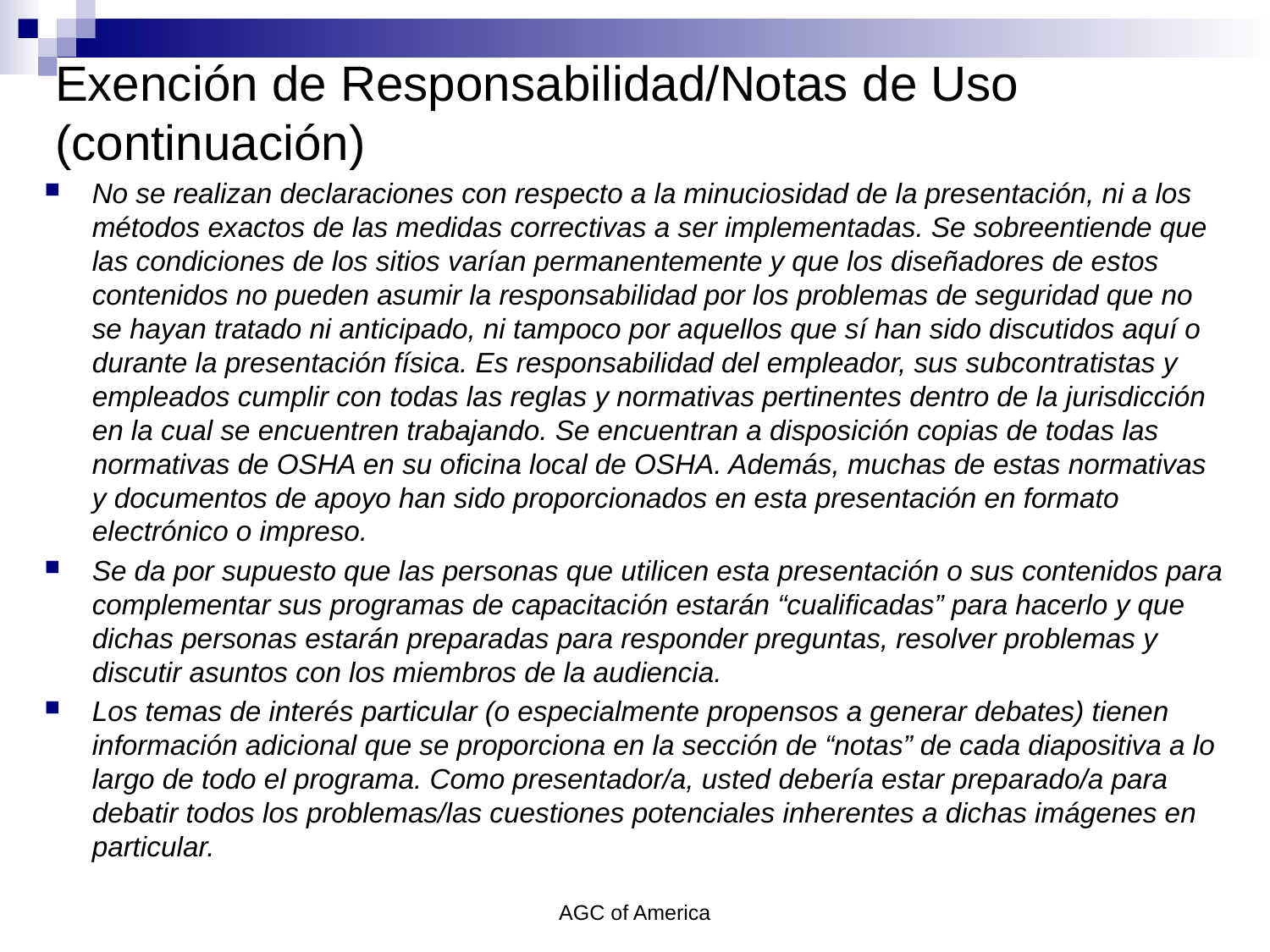

Exención de Responsabilidad/Notas de Uso (continuación)
No se realizan declaraciones con respecto a la minuciosidad de la presentación, ni a los métodos exactos de las medidas correctivas a ser implementadas. Se sobreentiende que las condiciones de los sitios varían permanentemente y que los diseñadores de estos contenidos no pueden asumir la responsabilidad por los problemas de seguridad que no se hayan tratado ni anticipado, ni tampoco por aquellos que sí han sido discutidos aquí o durante la presentación física. Es responsabilidad del empleador, sus subcontratistas y empleados cumplir con todas las reglas y normativas pertinentes dentro de la jurisdicción en la cual se encuentren trabajando. Se encuentran a disposición copias de todas las normativas de OSHA en su oficina local de OSHA. Además, muchas de estas normativas y documentos de apoyo han sido proporcionados en esta presentación en formato electrónico o impreso.
Se da por supuesto que las personas que utilicen esta presentación o sus contenidos para complementar sus programas de capacitación estarán “cualificadas” para hacerlo y que dichas personas estarán preparadas para responder preguntas, resolver problemas y discutir asuntos con los miembros de la audiencia.
Los temas de interés particular (o especialmente propensos a generar debates) tienen información adicional que se proporciona en la sección de “notas” de cada diapositiva a lo largo de todo el programa. Como presentador/a, usted debería estar preparado/a para debatir todos los problemas/las cuestiones potenciales inherentes a dichas imágenes en particular.
AGC of America